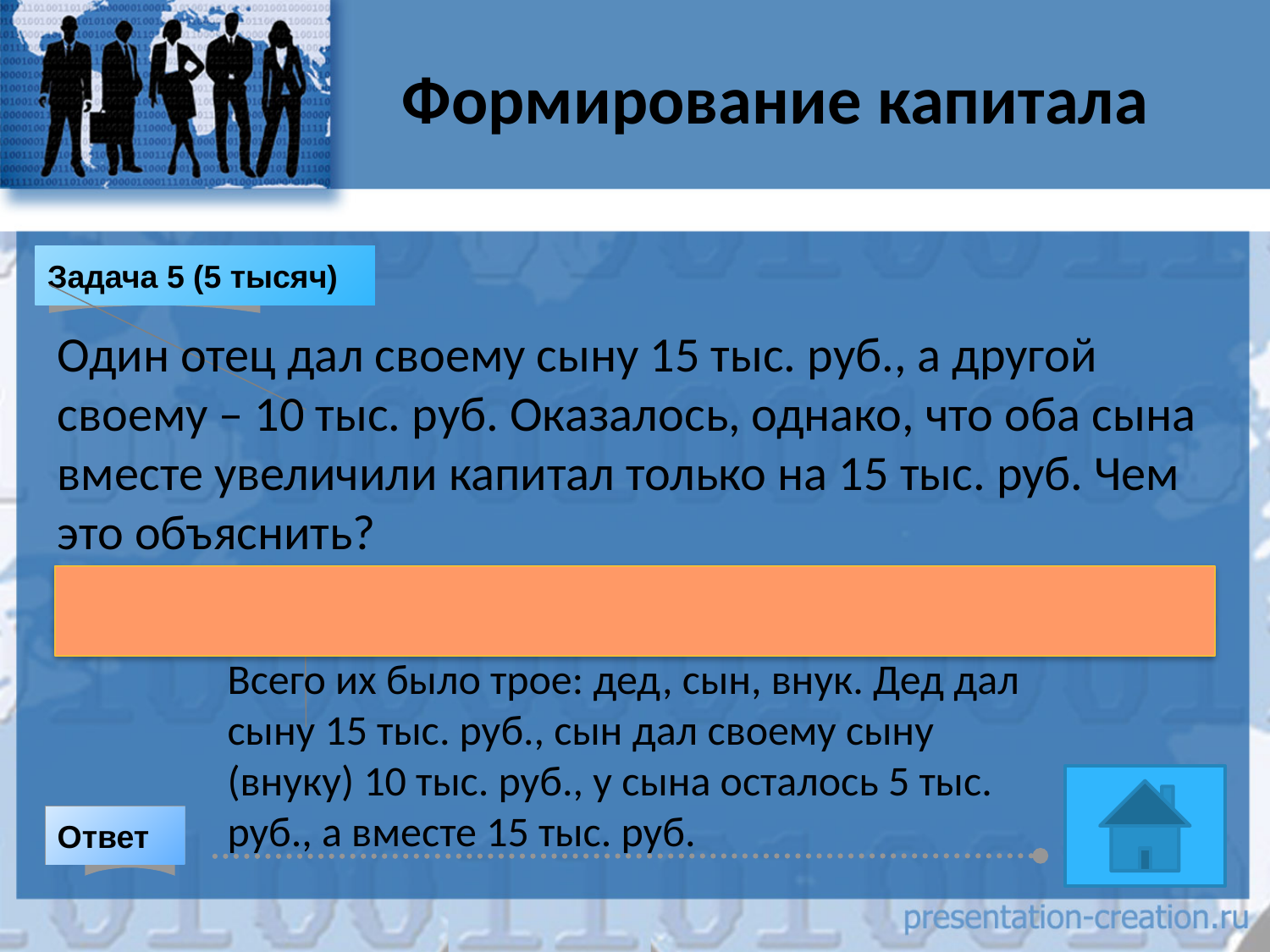

# Формирование капитала
Задача 5 (5 тысяч)

Один отец дал своему сыну 15 тыс. руб., а другой своему – 10 тыс. руб. Оказалось, однако, что оба сына вместе увеличили капитал только на 15 тыс. руб. Чем это объяснить?

Всего их было трое: дед, сын, внук. Дед дал сыну 15 тыс. руб., сын дал своему сыну (внуку) 10 тыс. руб., у сына осталось 5 тыс. руб., а вместе 15 тыс. руб.

Ответ